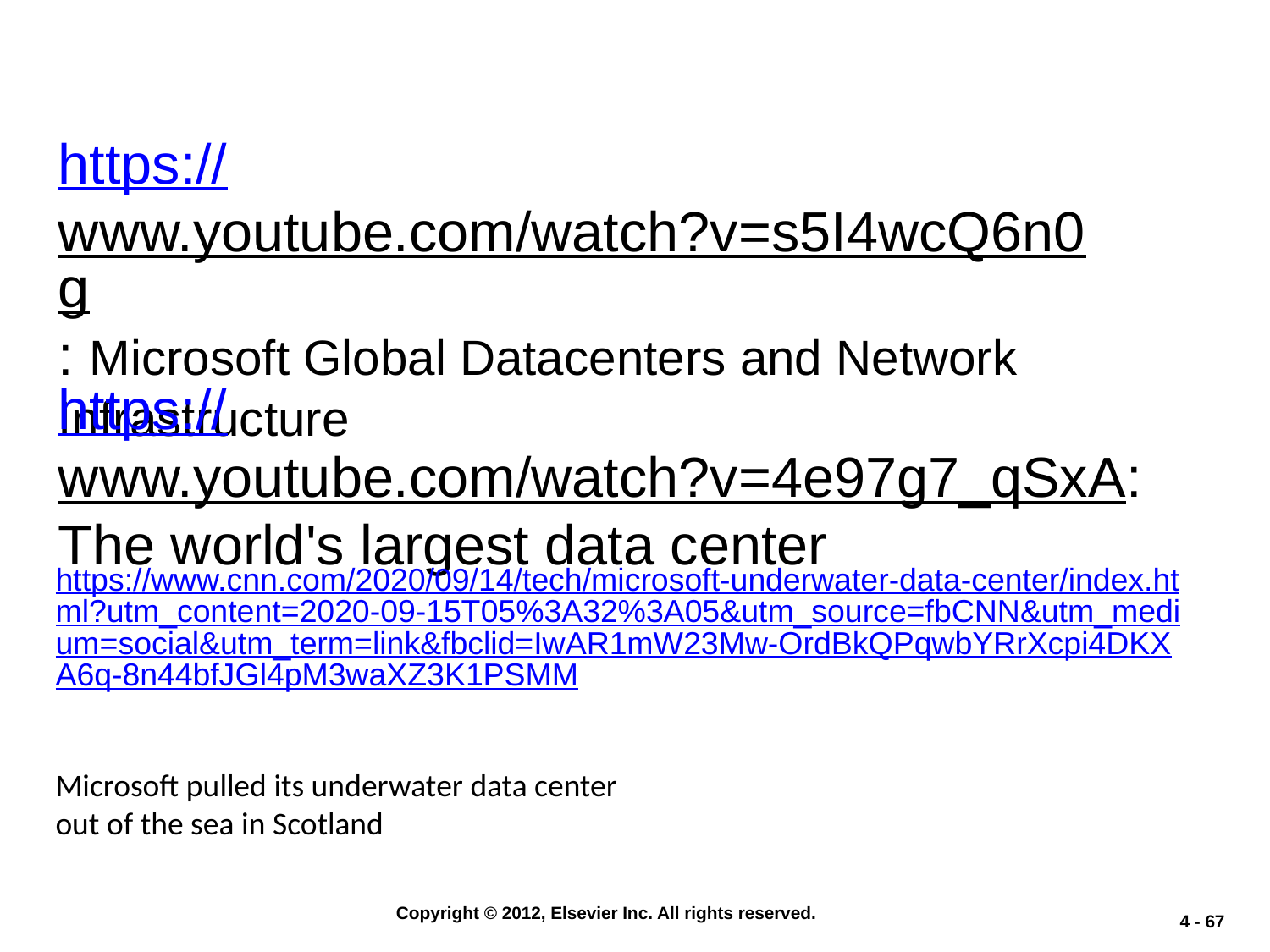

https://www.youtube.com/watch?v=s5I4wcQ6n0g: Microsoft Global Datacenters and Network Infrastructure

https://www.youtube.com/watch?v=4e97g7_qSxA: The world's largest data center

https://www.cnn.com/2020/09/14/tech/microsoft-underwater-data-center/index.html?utm_content=2020-09-15T05%3A32%3A05&utm_source=fbCNN&utm_medium=social&utm_term=link&fbclid=IwAR1mW23Mw-OrdBkQPqwbYRrXcpi4DKXA6q-8n44bfJGl4pM3waXZ3K1PSMM
Microsoft pulled its underwater data center out of the sea in Scotland